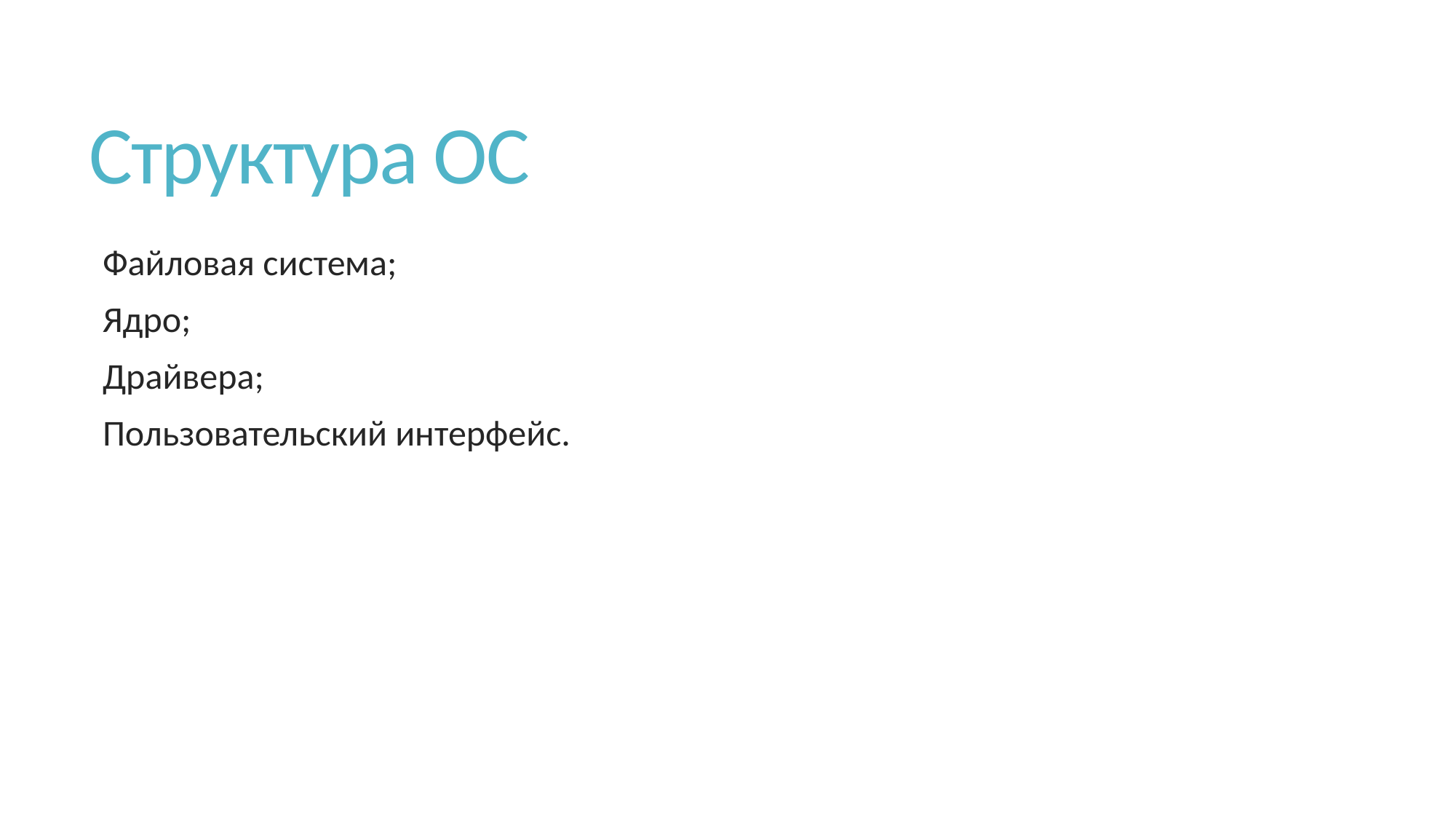

# Структура ОС
Файловая система;
Ядро;
Драйвера;
Пользовательский интерфейс.